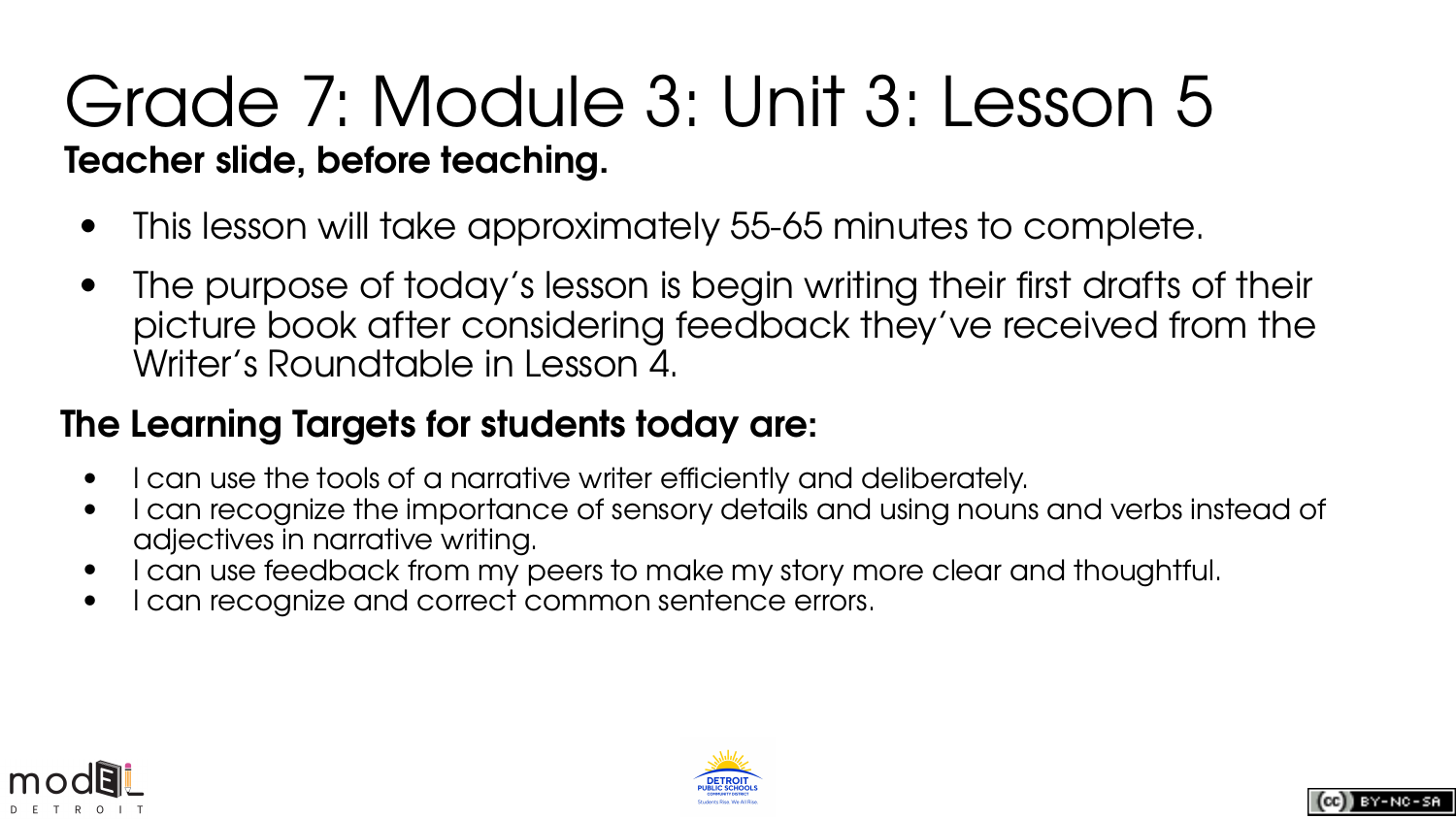

Grade 7: Module 3: Unit 3: Lesson 5
Teacher slide, before teaching.
This lesson will take approximately 55-65 minutes to complete.
The purpose of today’s lesson is begin writing their first drafts of their picture book after considering feedback they’ve received from the Writer’s Roundtable in Lesson 4.
The Learning Targets for students today are:
I can use the tools of a narrative writer efficiently and deliberately.
I can recognize the importance of sensory details and using nouns and verbs instead of adjectives in narrative writing.
I can use feedback from my peers to make my story more clear and thoughtful.
I can recognize and correct common sentence errors.